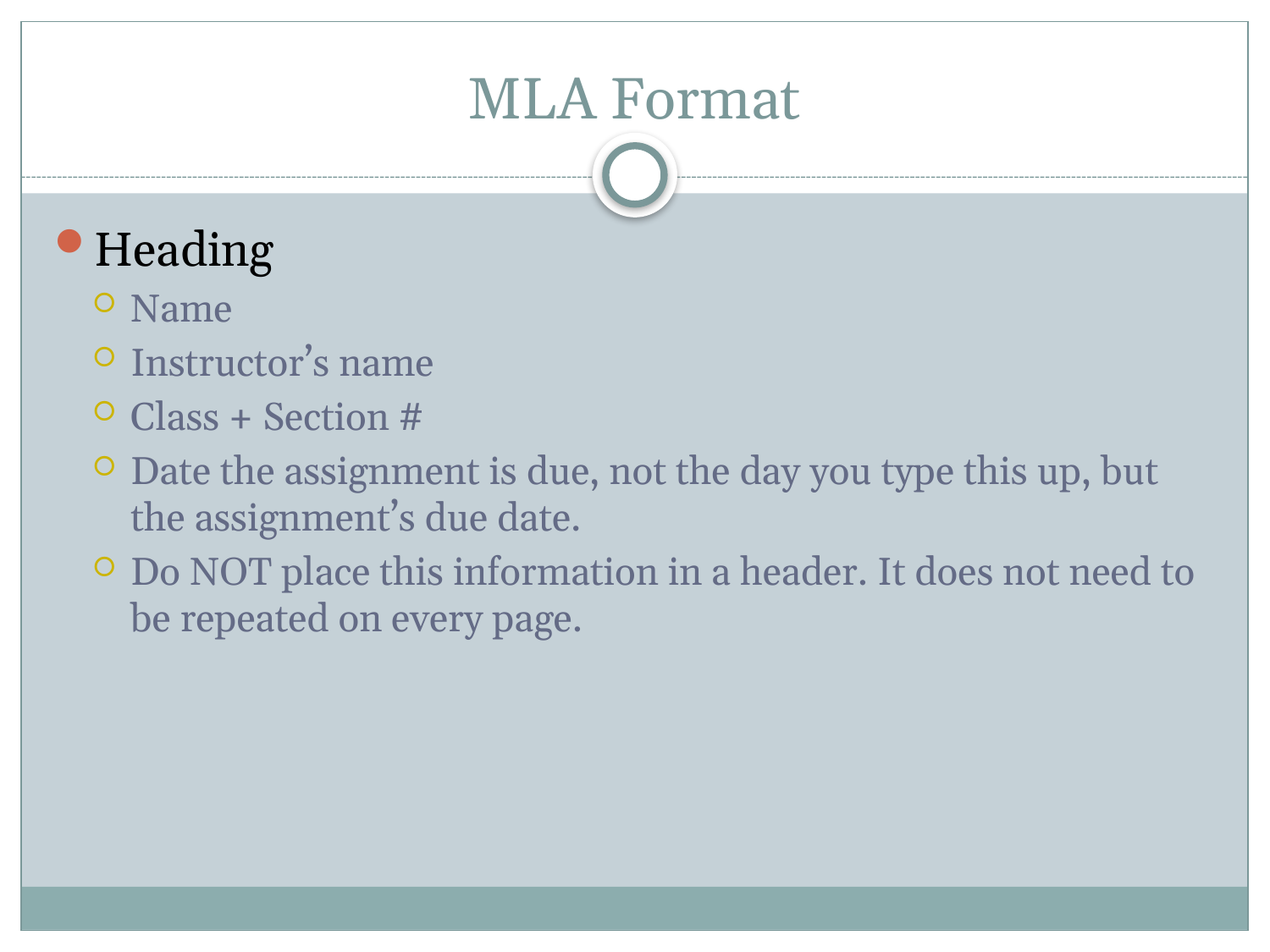

# MLA Format
Heading
Name
Instructor’s name
Class + Section #
Date the assignment is due, not the day you type this up, but the assignment’s due date.
Do NOT place this information in a header. It does not need to be repeated on every page.